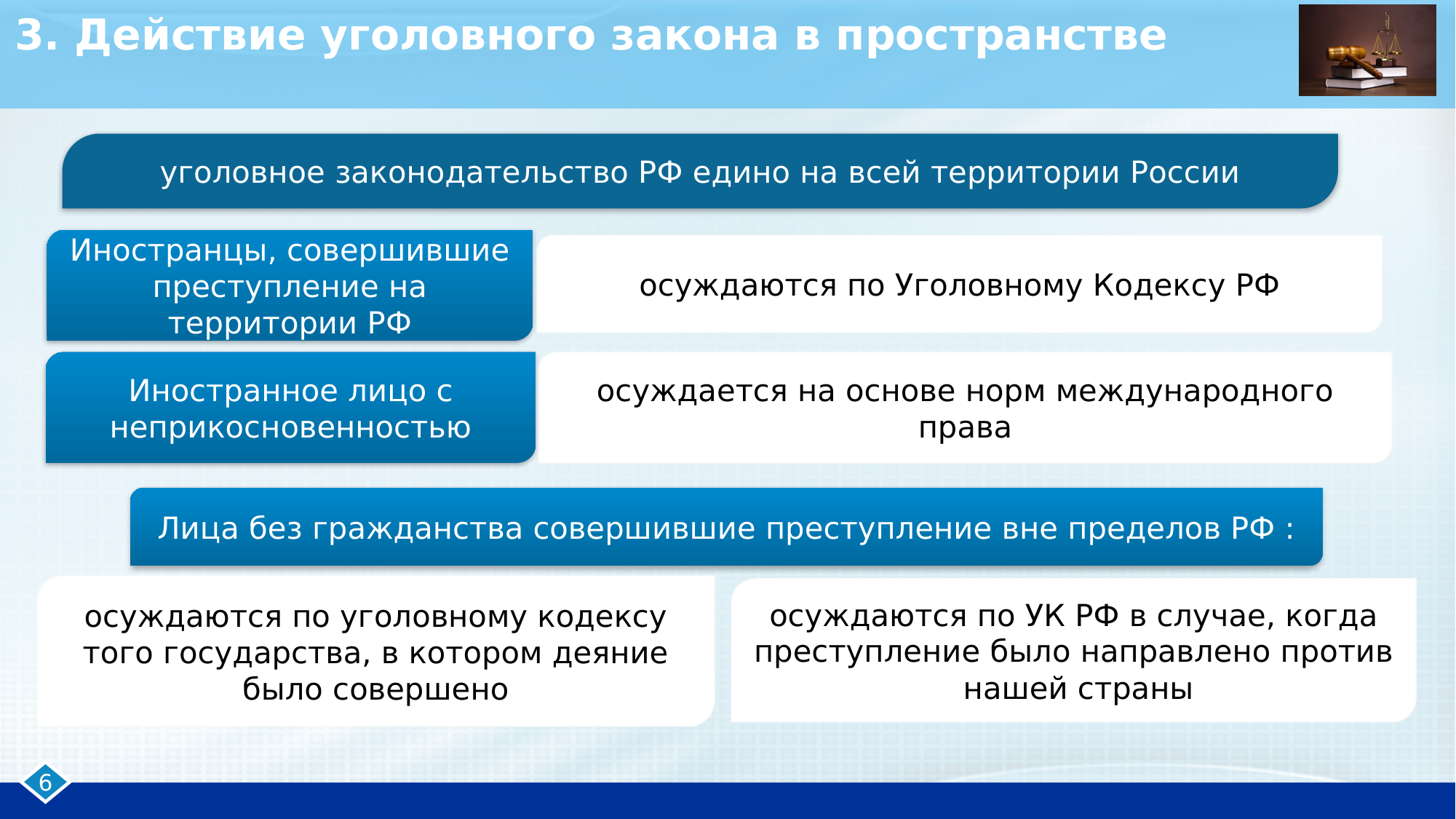

# 3. Действие уголовного закона в пространстве

уголовное законодательство РФ едино на всей территории России

Иностранцы, совершившие преступление на территории РФ

осуждаются по Уголовному Кодексу РФ

Иностранное лицо с неприкосновенностью
осуждается на основе норм международного права
Лица без гражданства совершившие преступление вне пределов РФ :
осуждаются по уголовному кодексу того государства, в котором деяние было совершено
осуждаются по УК РФ в случае, когда преступление было направлено против  нашей страны